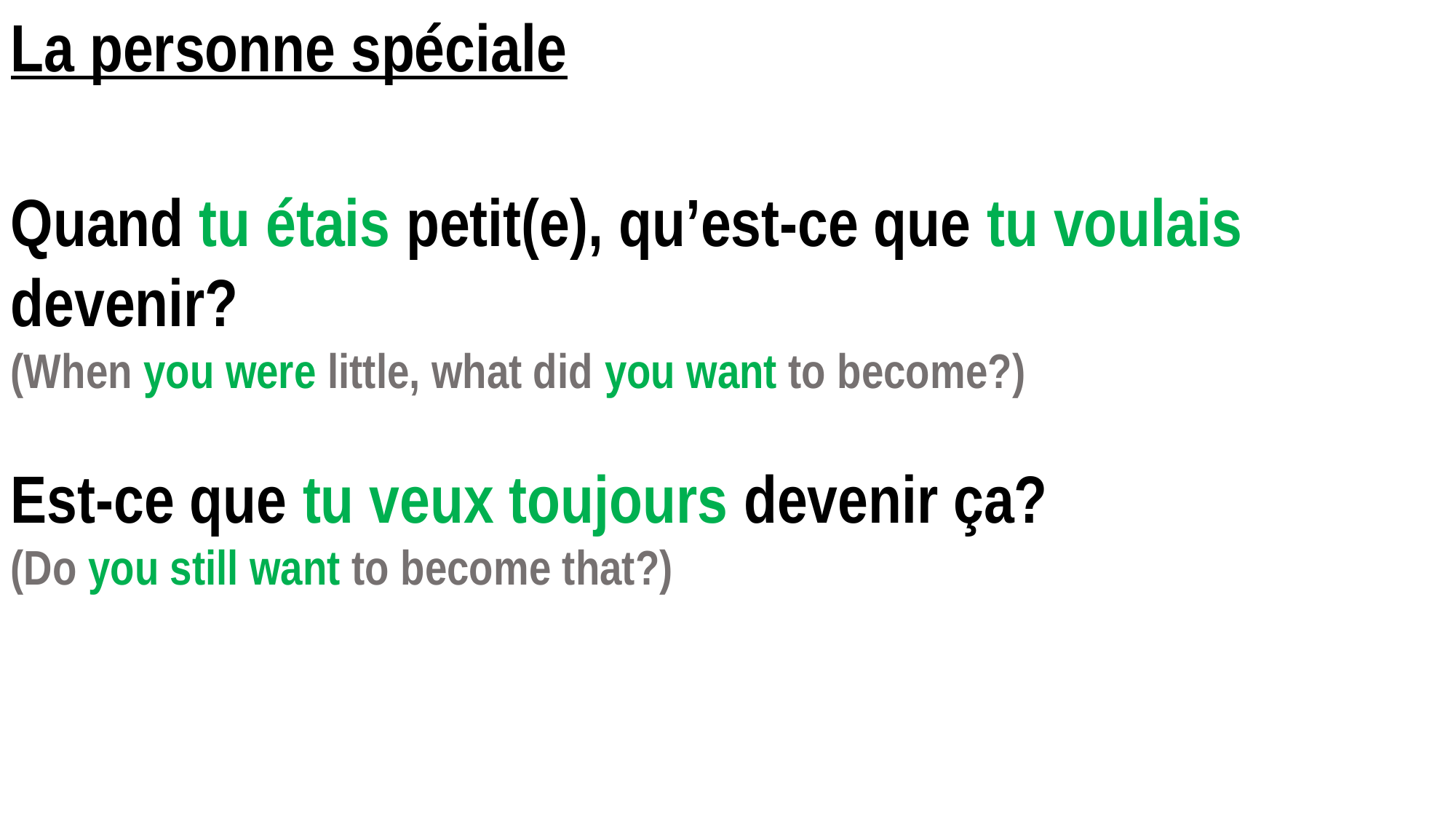

La personne spéciale

Quand tu étais petit(e), qu’est-ce que tu voulais devenir?
(When you were little, what did you want to become?)

Est-ce que tu veux toujours devenir ça?
(Do you still want to become that?)